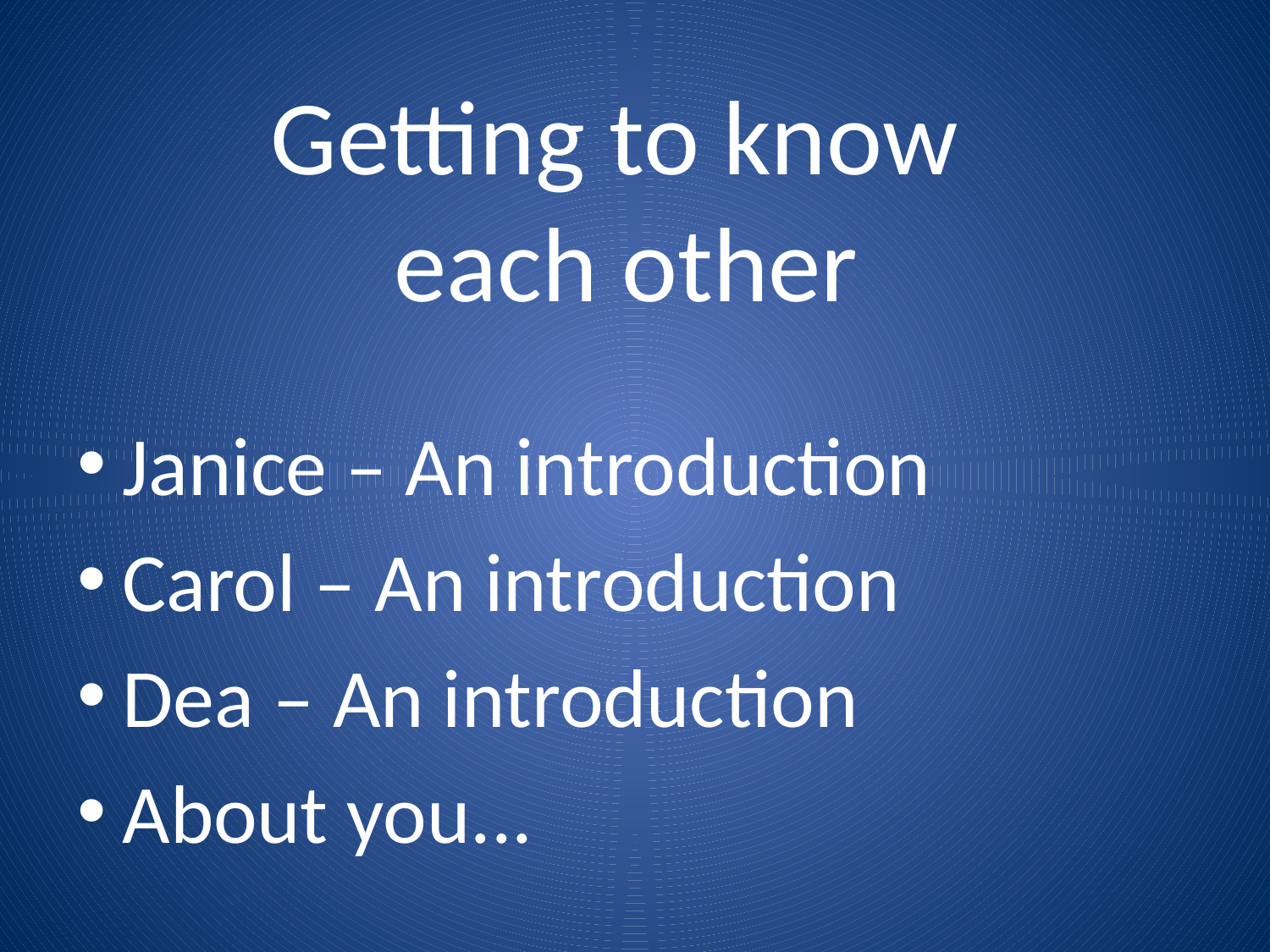

# Getting to know each other
Janice – An introduction
Carol – An introduction
Dea – An introduction
About you...